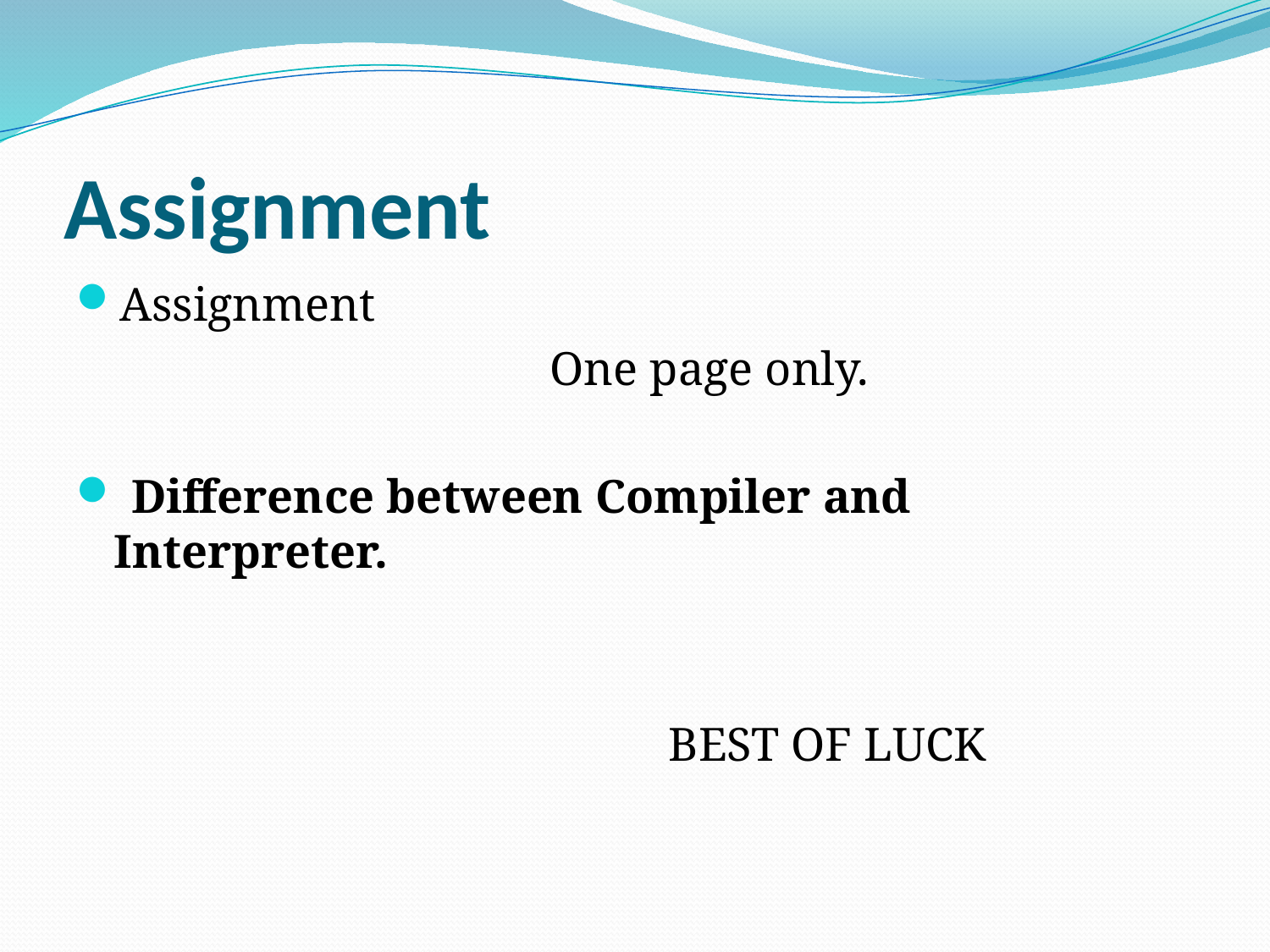

# Assignment
Assignment
                                        One page only.

 Difference between Compiler and Interpreter.

                                                  BEST OF LUCK